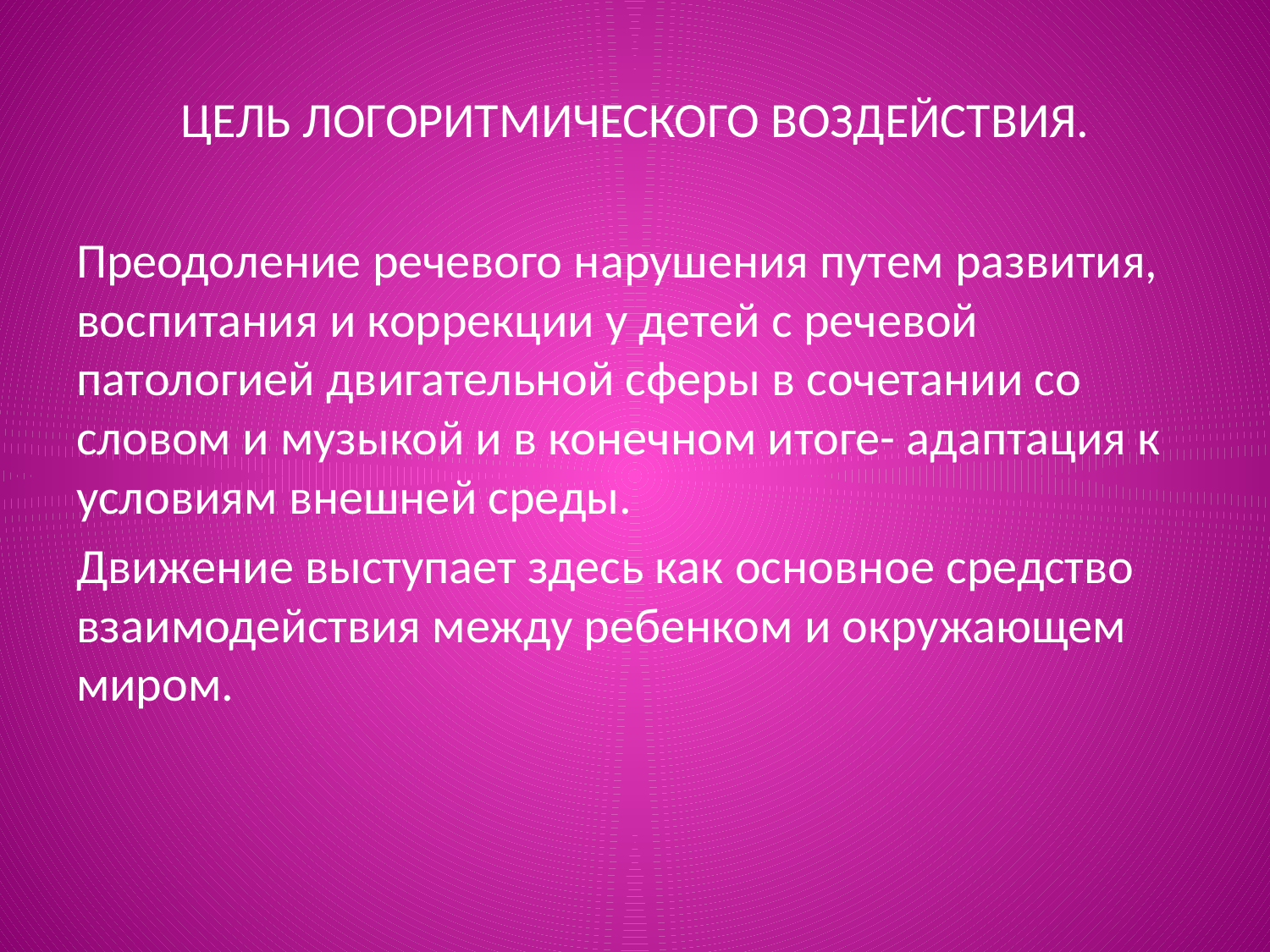

# ЦЕЛЬ ЛОГОРИТМИЧЕСКОГО ВОЗДЕЙСТВИЯ.
Преодоление речевого нарушения путем развития, воспитания и коррекции у детей с речевой патологией двигательной сферы в сочетании со словом и музыкой и в конечном итоге- адаптация к условиям внешней среды.
Движение выступает здесь как основное средство взаимодействия между ребенком и окружающем миром.